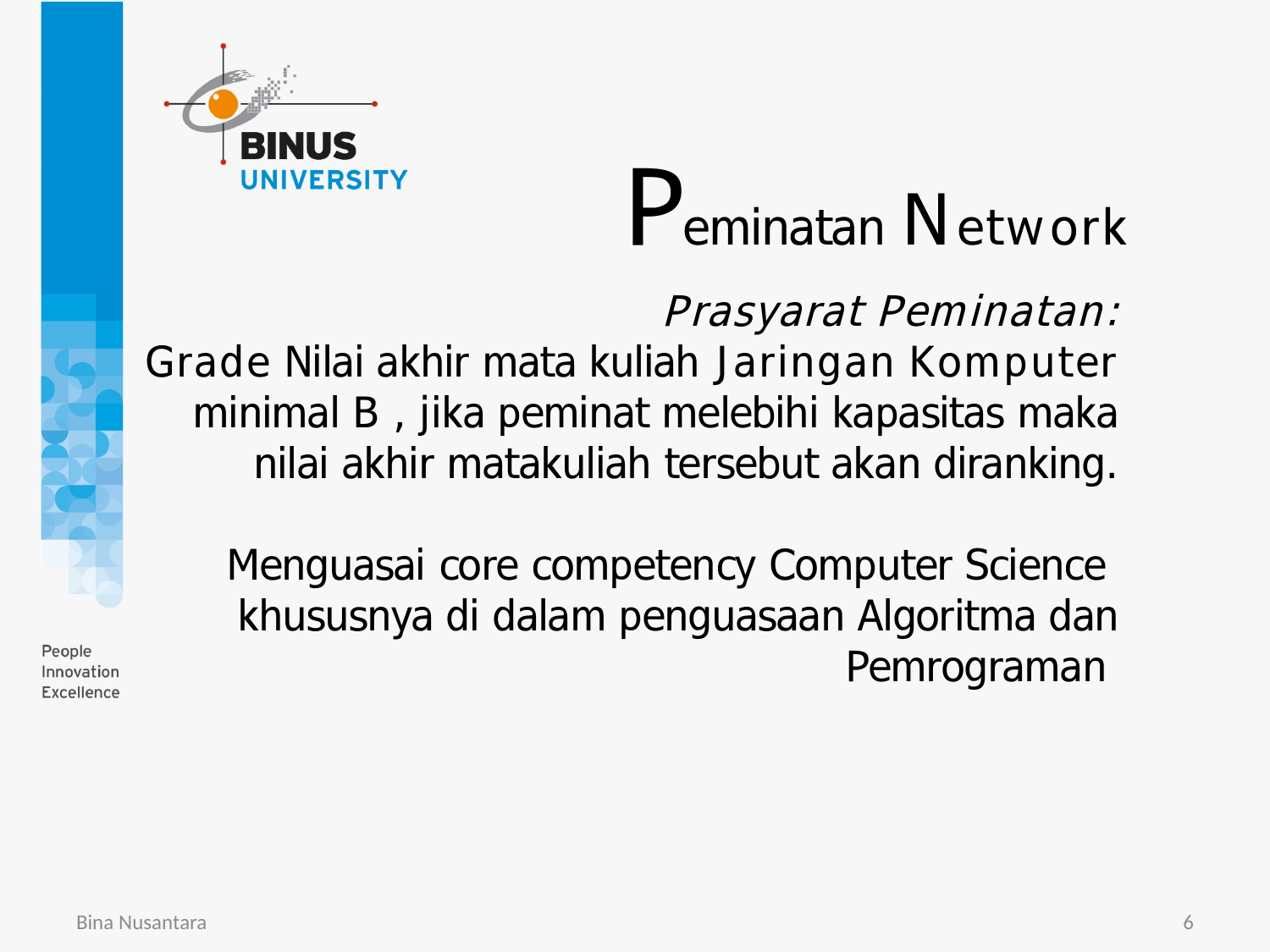

Peminatan Network

Prasyarat Peminatan:
Grade Nilai akhir mata kuliah Jaringan Komputer minimal B , jika peminat melebihi kapasitas maka nilai akhir matakuliah tersebut akan diranking.

Menguasai core competency Computer Science  khususnya di dalam penguasaan Algoritma dan Pemrograman
Bina Nusantara
6